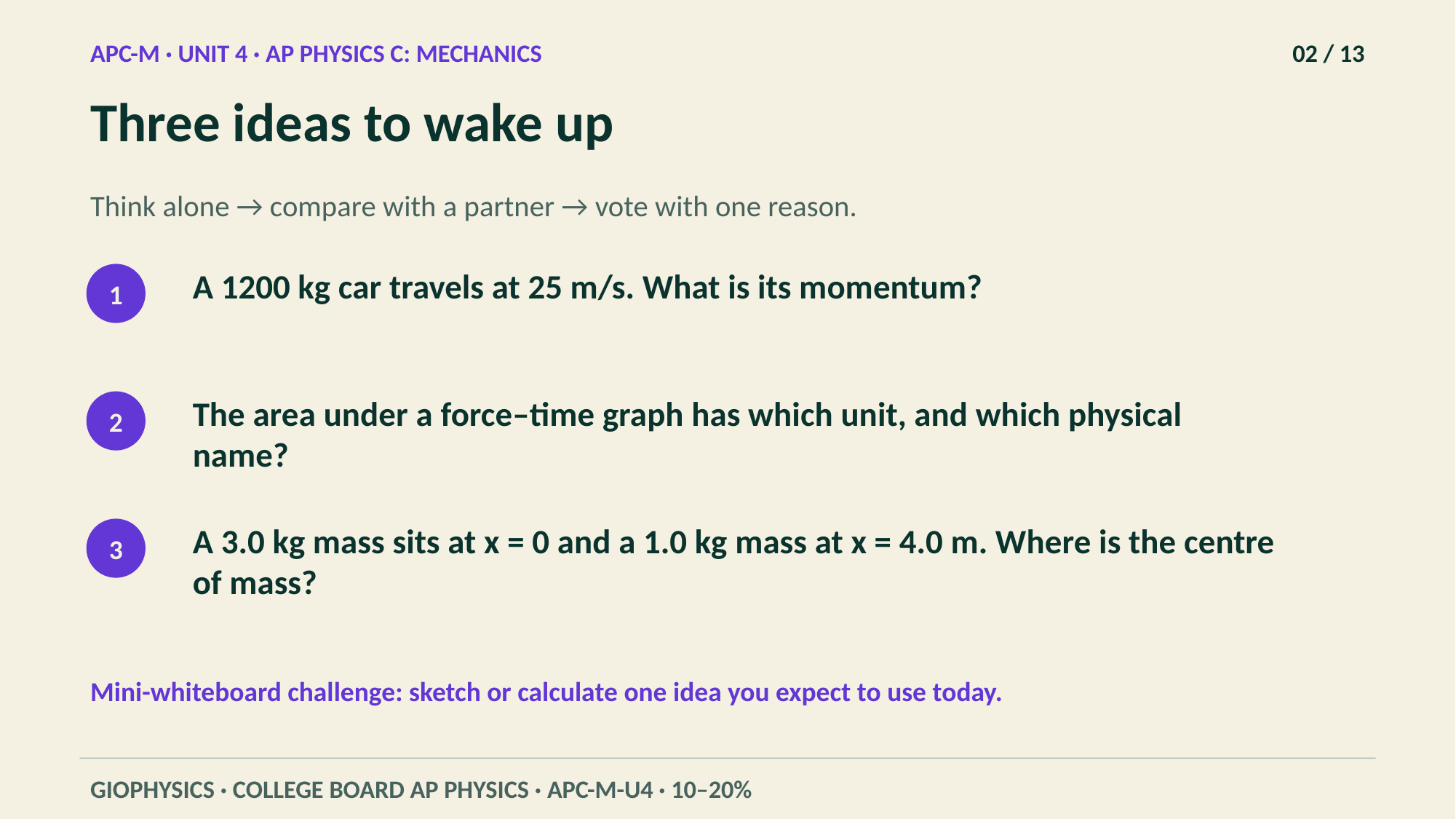

APC-M · UNIT 4 · AP PHYSICS C: MECHANICS
02 / 13
Three ideas to wake up
Think alone → compare with a partner → vote with one reason.
A 1200 kg car travels at 25 m/s. What is its momentum?

1
The area under a force–time graph has which unit, and which physical name?

2
A 3.0 kg mass sits at x = 0 and a 1.0 kg mass at x = 4.0 m. Where is the centre of mass?

3
Mini-whiteboard challenge: sketch or calculate one idea you expect to use today.

GIOPHYSICS · COLLEGE BOARD AP PHYSICS · APC-M-U4 · 10–20%